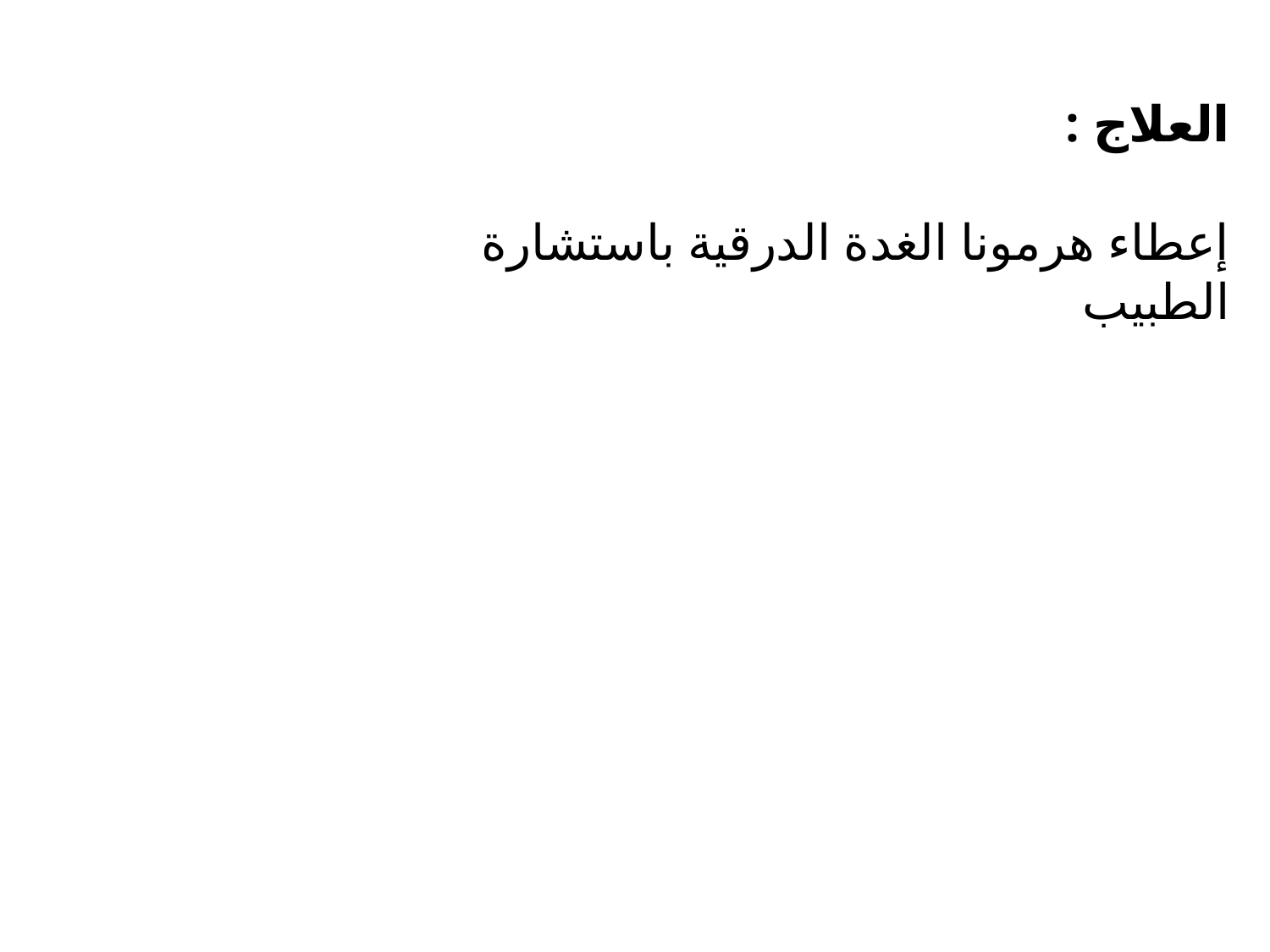

العلاج :

إعطاء هرمونا الغدة الدرقية باستشارة الطبيب